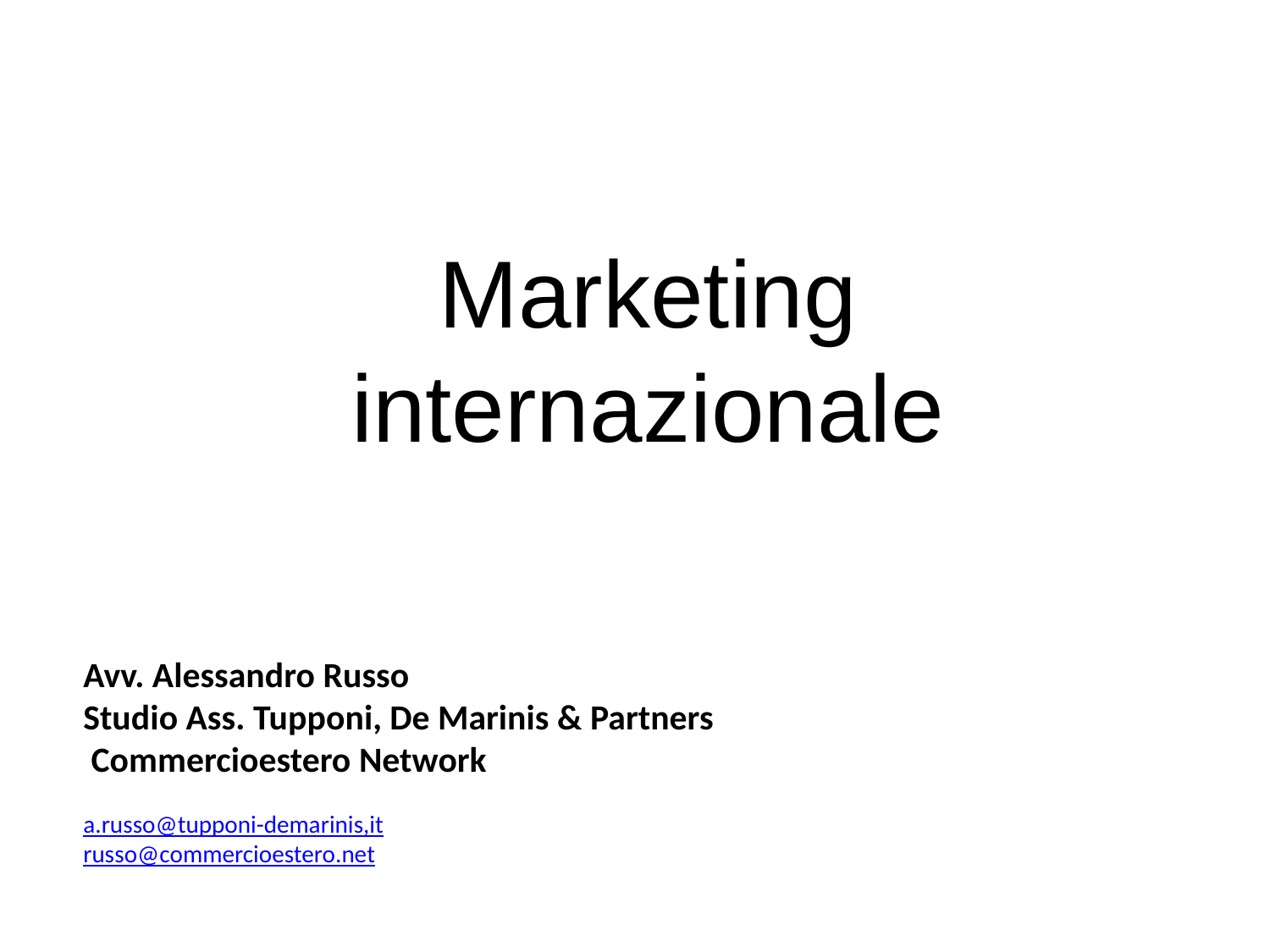

Marketing internazionale
Avv. Alessandro Russo
Studio Ass. Tupponi, De Marinis & Partners
 Commercioestero Network

a.russo@tupponi-demarinis,it
russo@commercioestero.net